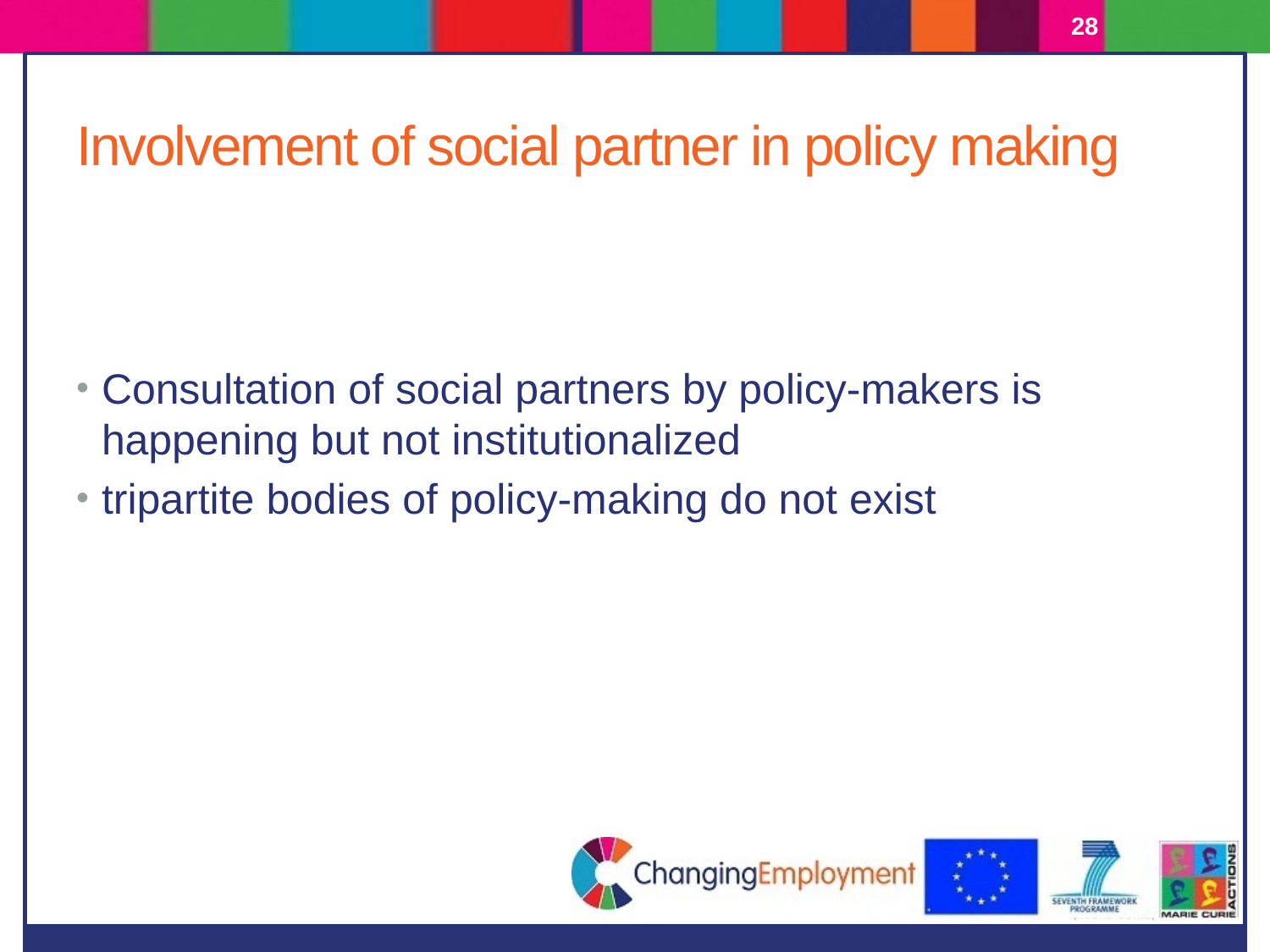

28
# Involvement of social partner in policy making

Consultation of social partners by policy-makers is happening but not institutionalized
tripartite bodies of policy-making do not exist